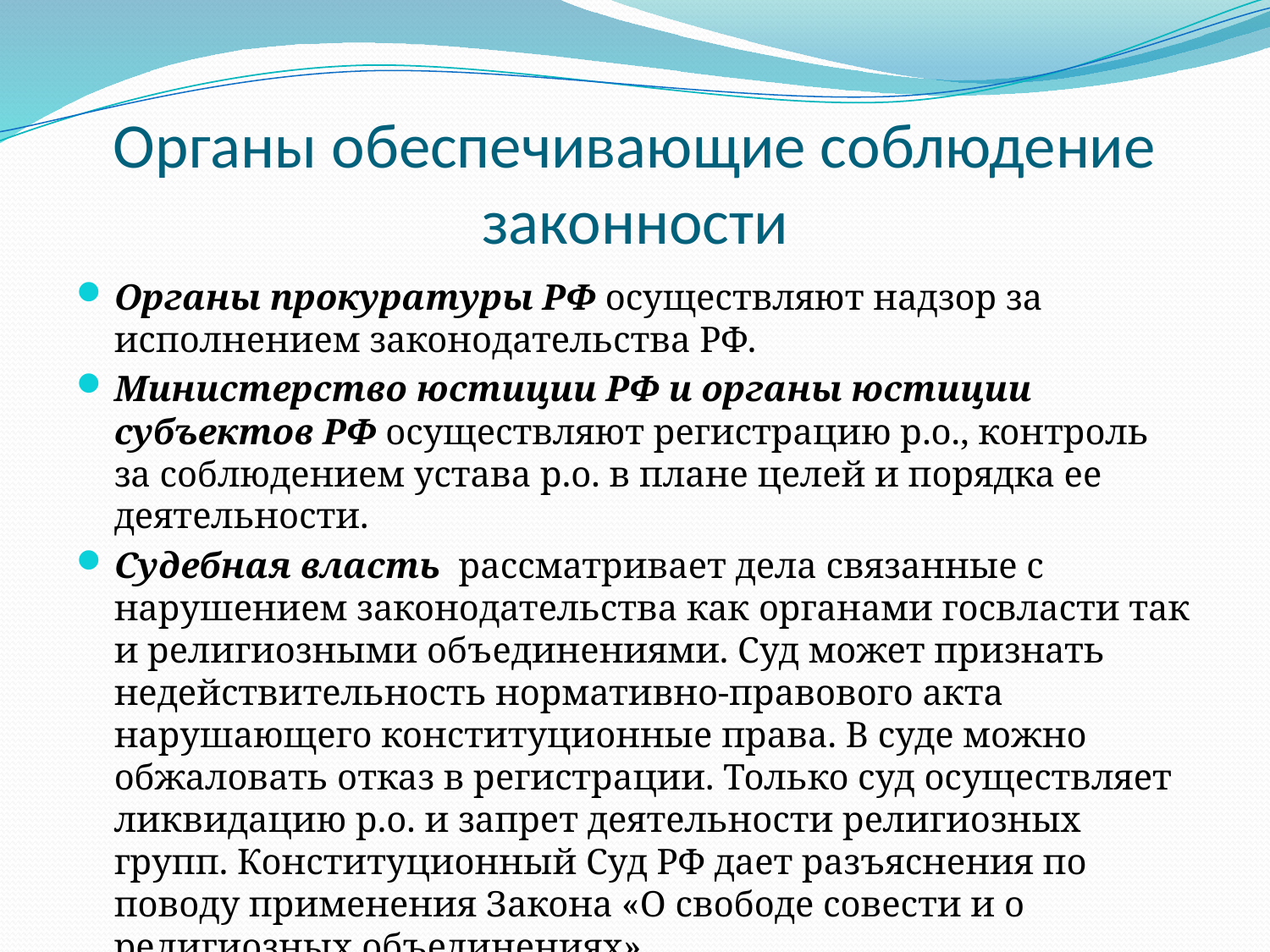

# Органы обеспечивающие соблюдение законности
Органы прокуратуры РФ осуществляют надзор за исполнением законодательства РФ.
Министерство юстиции РФ и органы юстиции субъектов РФ осуществляют регистрацию р.о., контроль за соблюдением устава р.о. в плане целей и порядка ее деятельности.
Судебная власть  рассматривает дела связанные с нарушением законодательства как органами госвласти так и религиозными объединениями. Суд может признать недействительность нормативно-правового акта нарушающего конституционные права. В суде можно обжаловать отказ в регистрации. Только суд осуществляет ликвидацию р.о. и запрет деятельности религиозных групп. Конституционный Суд РФ дает разъяснения по поводу применения Закона «О свободе совести и о религиозных объединениях».